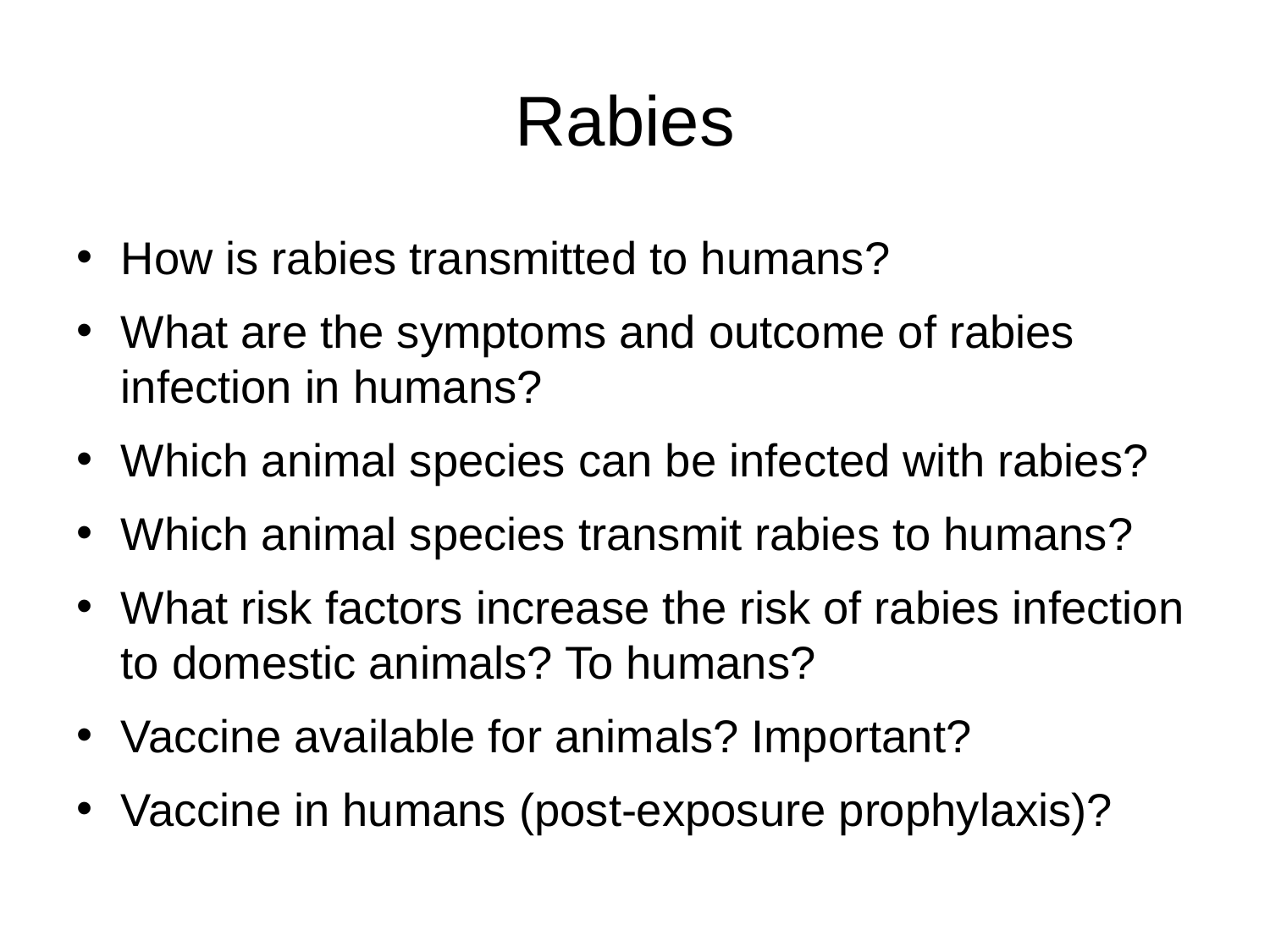

# Rabies
How is rabies transmitted to humans?
What are the symptoms and outcome of rabies infection in humans?
Which animal species can be infected with rabies?
Which animal species transmit rabies to humans?
What risk factors increase the risk of rabies infection to domestic animals? To humans?
Vaccine available for animals? Important?
Vaccine in humans (post-exposure prophylaxis)?